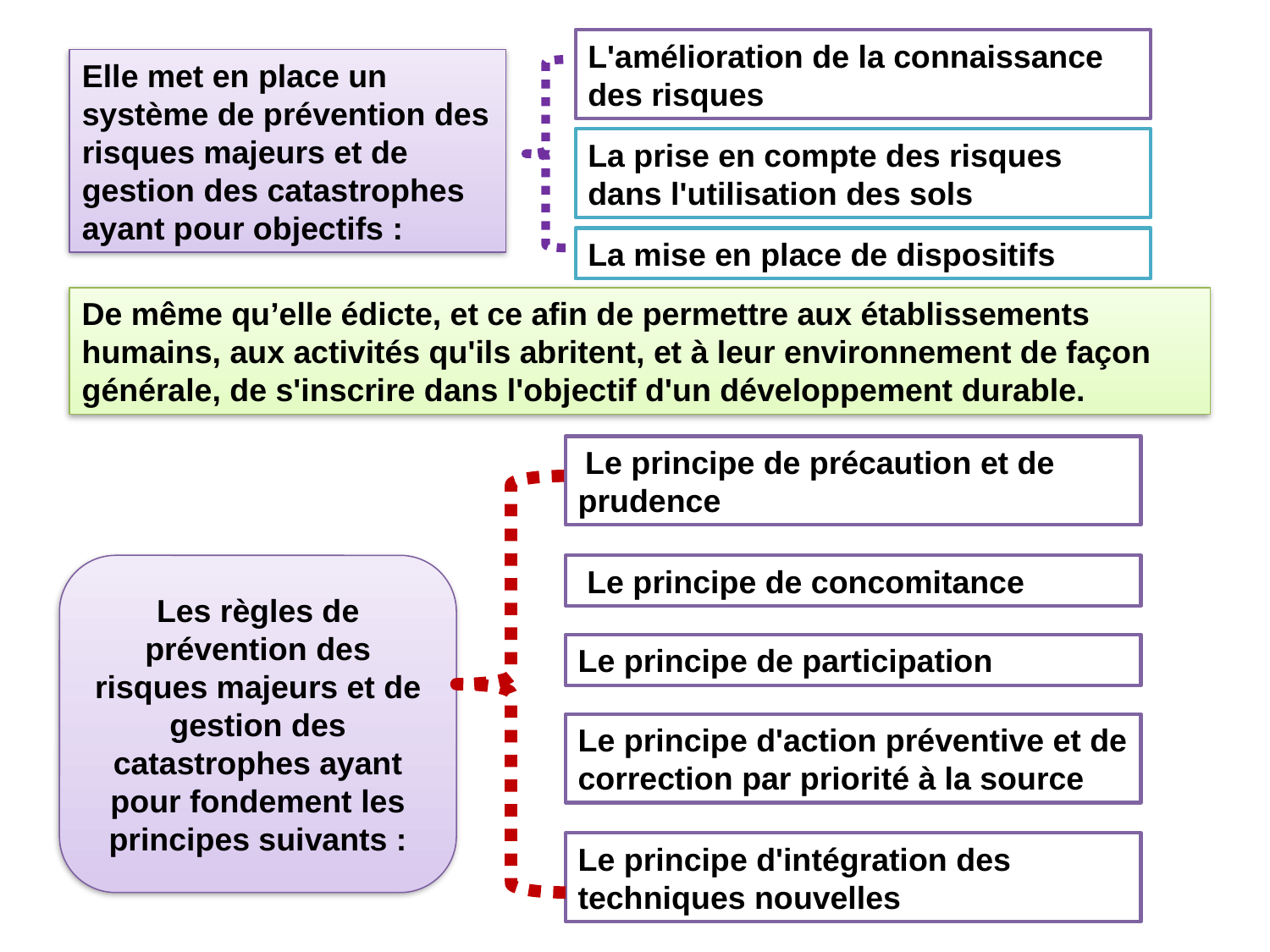

L'amélioration de la connaissance des risques
Elle met en place un système de prévention des risques majeurs et de gestion des catastrophes ayant pour objectifs :

La prise en compte des risques dans l'utilisation des sols
La mise en place de dispositifs
De même qu’elle édicte, et ce afin de permettre aux établissements humains, aux activités qu'ils abritent, et à leur environnement de façon générale, de s'inscrire dans l'objectif d'un développement durable.
 Le principe de précaution et de prudence

Les règles de prévention des risques majeurs et de gestion des catastrophes ayant pour fondement les principes suivants :
 Le principe de concomitance
Le principe de participation
Le principe d'action préventive et de correction par priorité à la source
Le principe d'intégration des techniques nouvelles